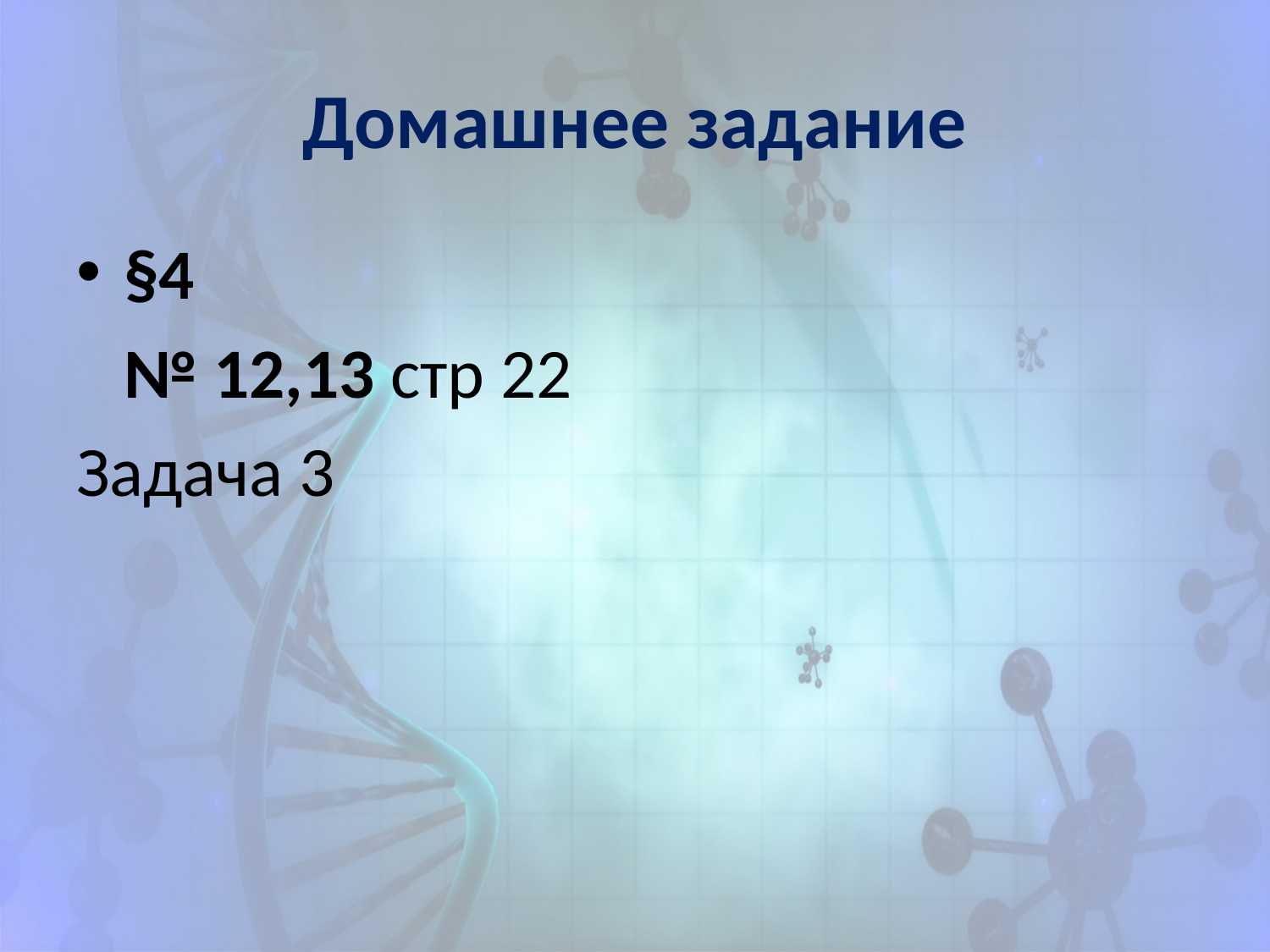

# Домашнее задание
§4
   № 12,13 стр 22
Задача 3